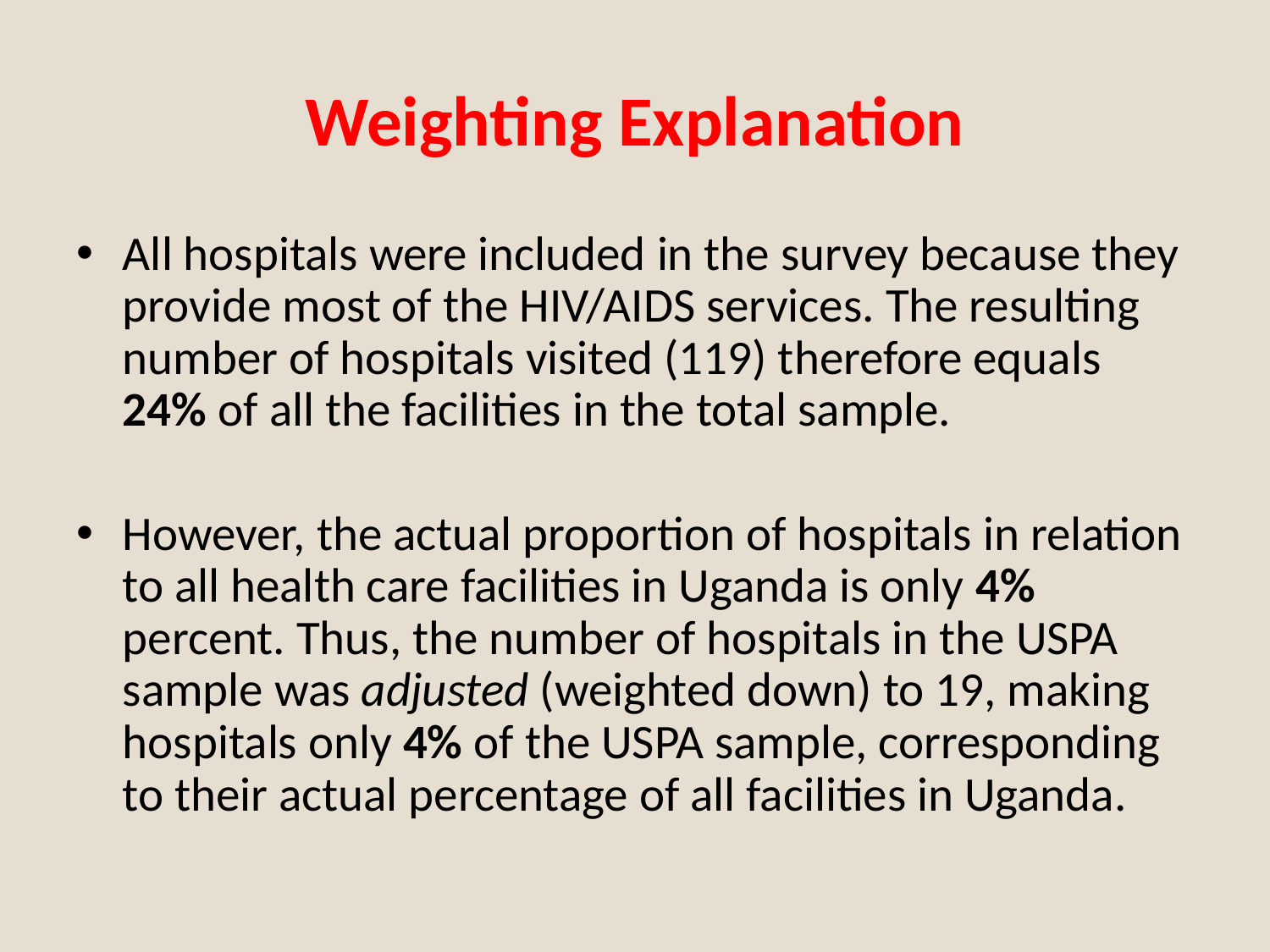

# Weighting Explanation
All hospitals were included in the survey because they provide most of the HIV/AIDS services. The resulting number of hospitals visited (119) therefore equals 24% of all the facilities in the total sample.

However, the actual proportion of hospitals in relation to all health care facilities in Uganda is only 4% percent. Thus, the number of hospitals in the USPA sample was adjusted (weighted down) to 19, making hospitals only 4% of the USPA sample, corresponding to their actual percentage of all facilities in Uganda.